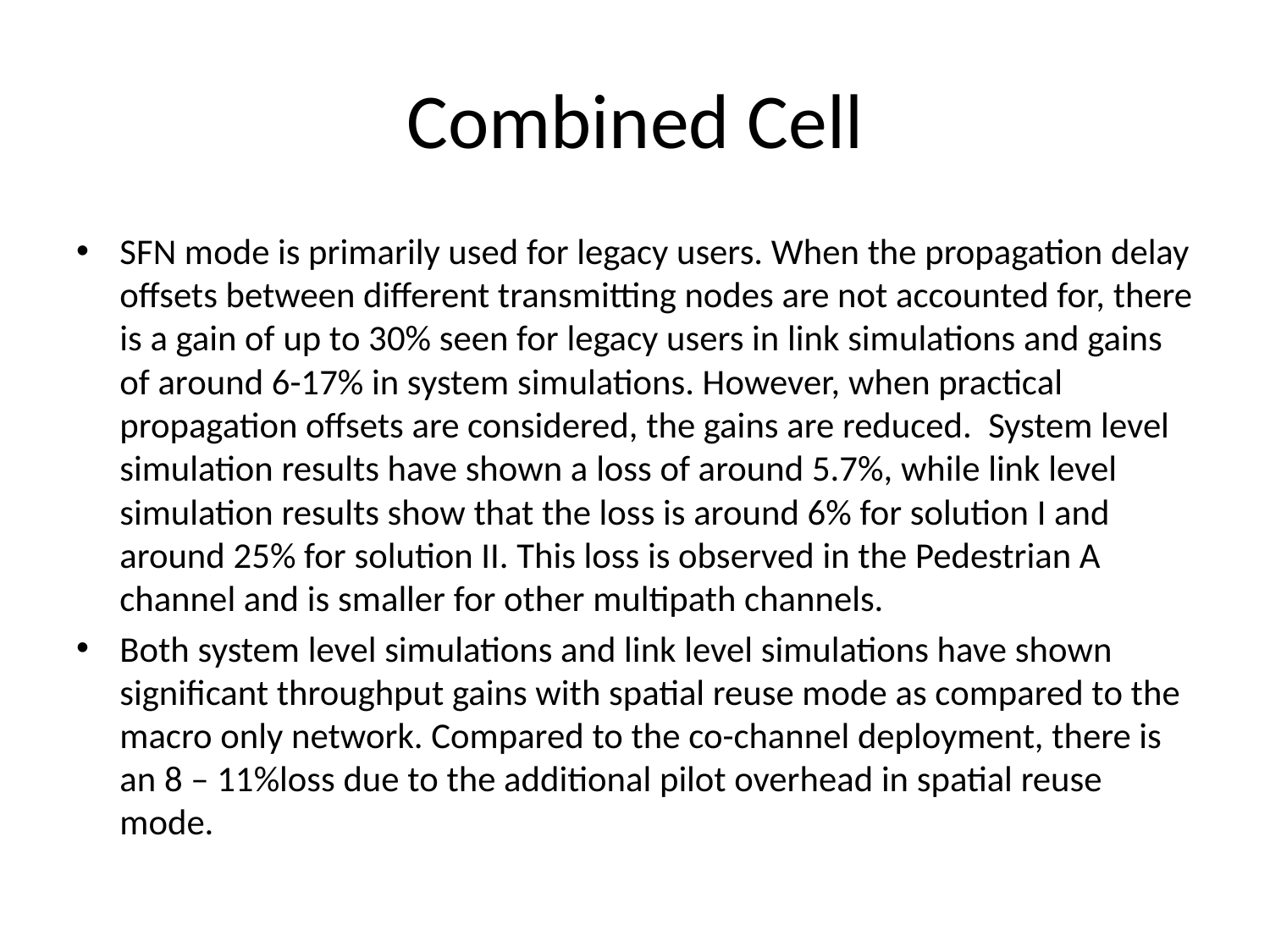

# Combined Cell
SFN mode is primarily used for legacy users. When the propagation delay offsets between different transmitting nodes are not accounted for, there is a gain of up to 30% seen for legacy users in link simulations and gains of around 6-17% in system simulations. However, when practical propagation offsets are considered, the gains are reduced.  System level simulation results have shown a loss of around 5.7%, while link level simulation results show that the loss is around 6% for solution I and around 25% for solution II. This loss is observed in the Pedestrian A channel and is smaller for other multipath channels.
Both system level simulations and link level simulations have shown significant throughput gains with spatial reuse mode as compared to the macro only network. Compared to the co-channel deployment, there is an 8 – 11%loss due to the additional pilot overhead in spatial reuse mode.